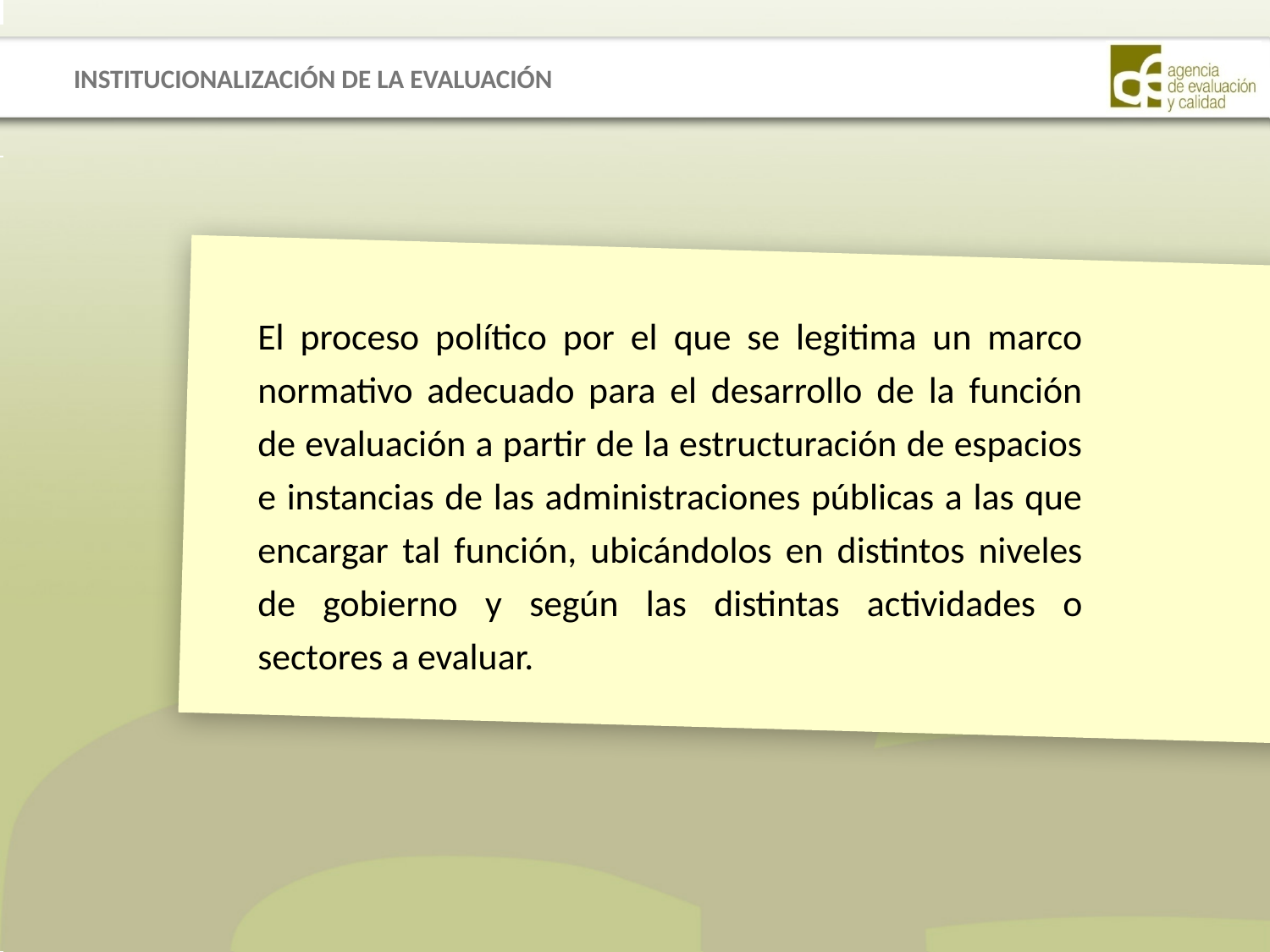

INSTITUCIONALIZACIÓN DE LA EVALUACIÓN

El proceso político por el que se legitima un marco normativo adecuado para el desarrollo de la función de evaluación a partir de la estructuración de espacios e instancias de las administraciones públicas a las que encargar tal función, ubicándolos en distintos niveles de gobierno y según las distintas actividades o sectores a evaluar.